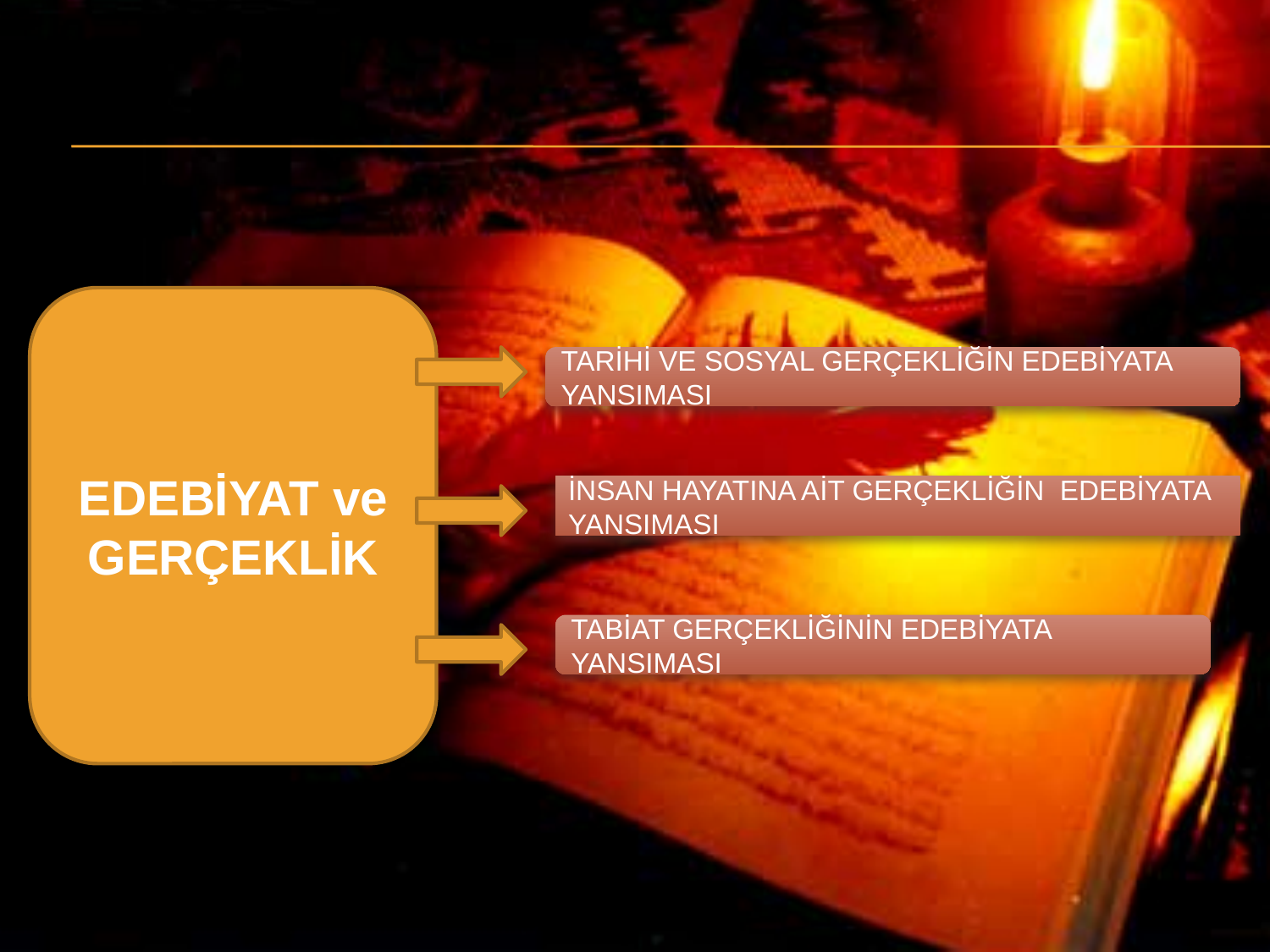

#
EDEBİYAT ve GERÇEKLİK

TARİHİ VE SOSYAL GERÇEKLİĞİN EDEBİYATA YANSIMASI
İNSAN HAYATINA AİT GERÇEKLİĞİN  EDEBİYATA YANSIMASI

TABİAT GERÇEKLİĞİNİN EDEBİYATA YANSIMASI